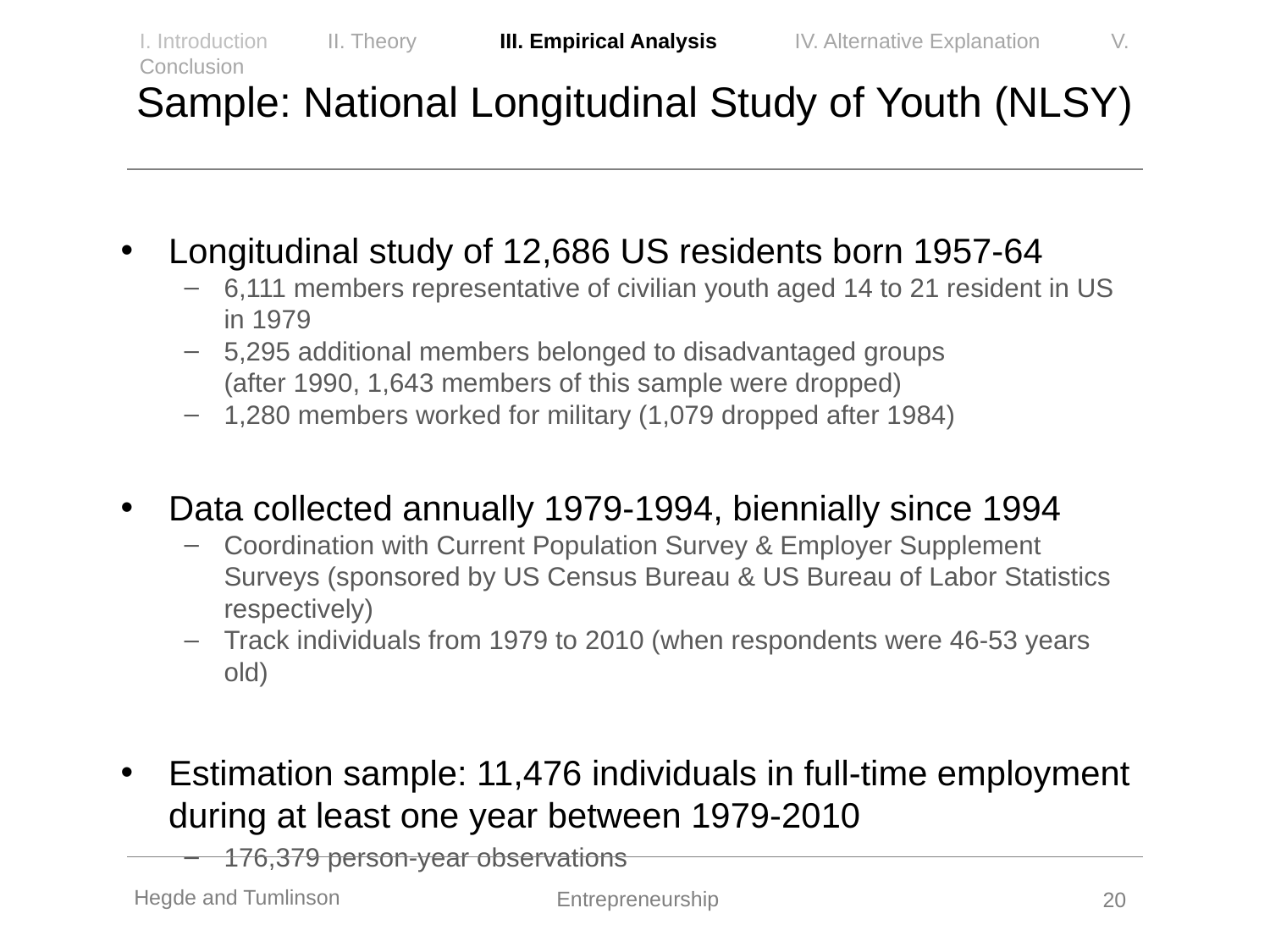

# Sample: National Longitudinal Study of Youth (NLSY)
I. Introduction          II. Theory              III. Empirical Analysis             IV. Alternative Explanation            V. Conclusion
Longitudinal study of 12,686 US residents born 1957-64
6,111 members representative of civilian youth aged 14 to 21 resident in US in 1979
5,295 additional members belonged to disadvantaged groups
(after 1990, 1,643 members of this sample were dropped)
1,280 members worked for military (1,079 dropped after 1984)

Data collected annually 1979-1994, biennially since 1994
Coordination with Current Population Survey & Employer Supplement Surveys (sponsored by US Census Bureau & US Bureau of Labor Statistics respectively)
Track individuals from 1979 to 2010 (when respondents were 46-53 years old)

Estimation sample: 11,476 individuals in full-time employment during at least one year between 1979-2010
176,379 person-year observations
20
Hegde and Tumlinson
Entrepreneurship